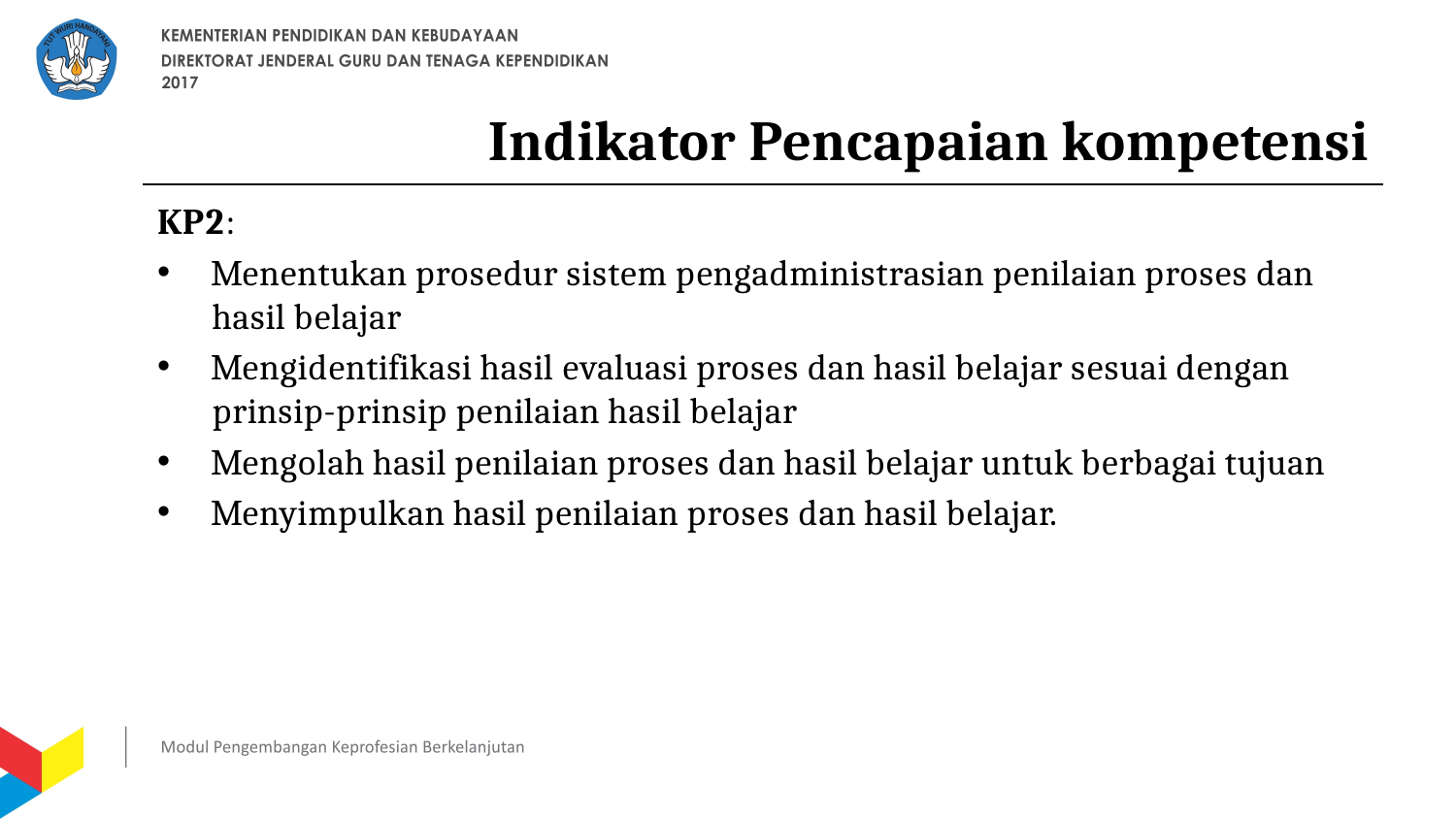

# Indikator Pencapaian kompetensi
KP2:
Menentukan prosedur sistem pengadministrasian penilaian proses dan hasil belajar
Mengidentifikasi hasil evaluasi proses dan hasil belajar sesuai dengan prinsip-prinsip penilaian hasil belajar
Mengolah hasil penilaian proses dan hasil belajar untuk berbagai tujuan
Menyimpulkan hasil penilaian proses dan hasil belajar.